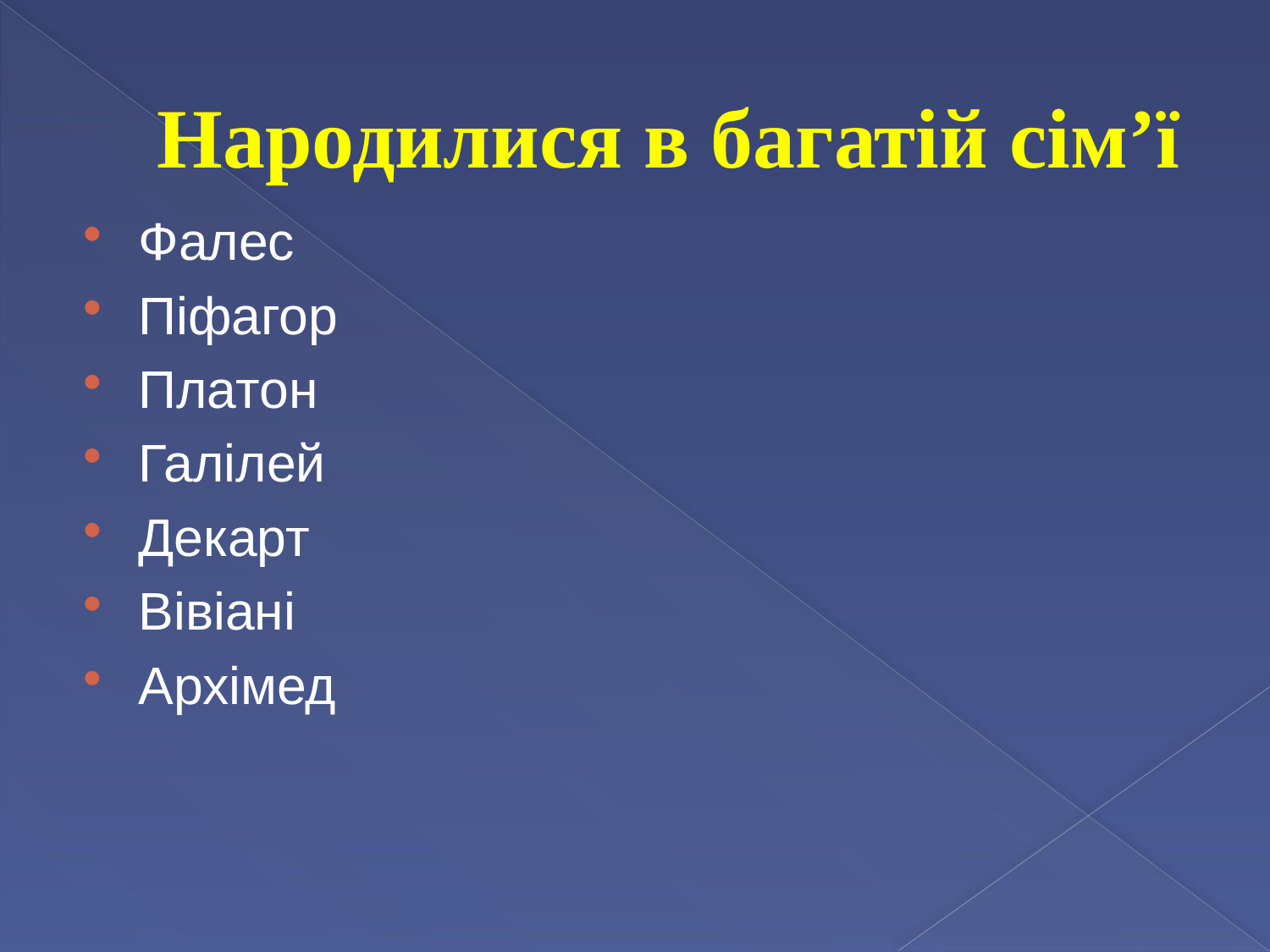

# Народилися в багатій сім’ї
Фалес
Піфагор
Платон
Галілей
Декарт
Вівіані
Архімед